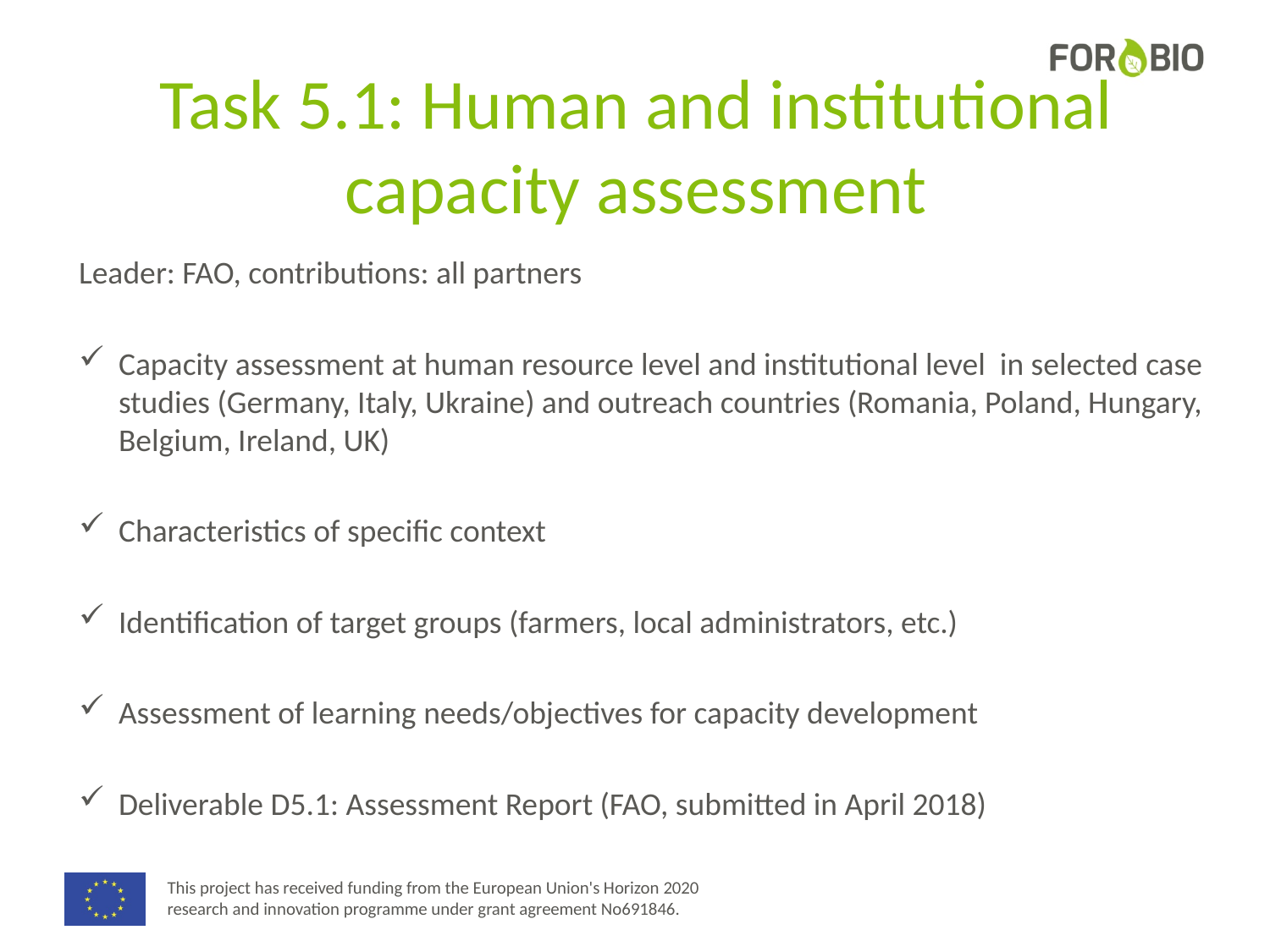

# Task 5.1: Human and institutional capacity assessment

Leader: FAO, contributions: all partners
Capacity assessment at human resource level and institutional level  in selected case studies (Germany, Italy, Ukraine) and outreach countries (Romania, Poland, Hungary, Belgium, Ireland, UK)
Characteristics of specific context
Identification of target groups (farmers, local administrators, etc.)
Assessment of learning needs/objectives for capacity development
Deliverable D5.1: Assessment Report (FAO, submitted in April 2018)